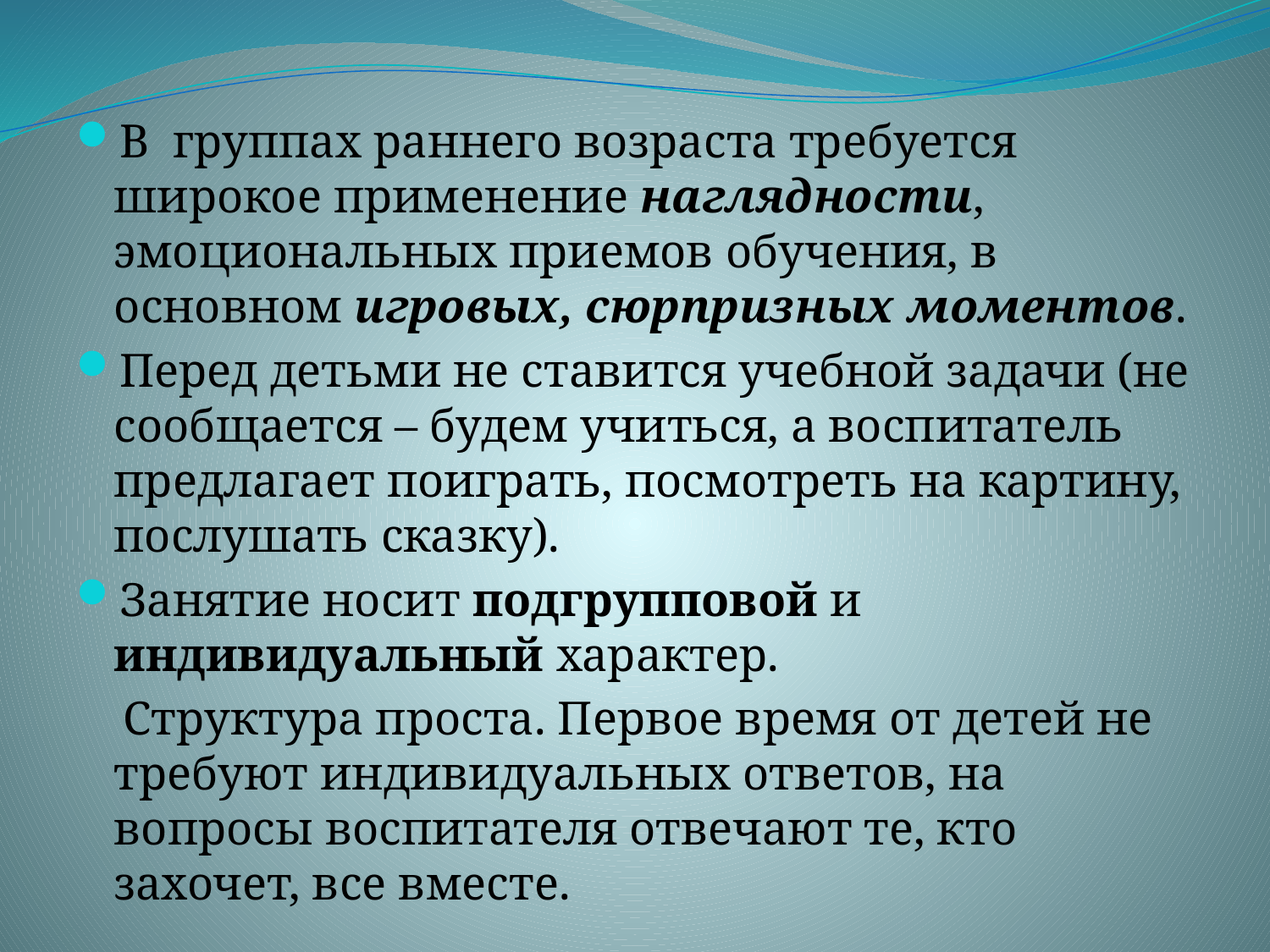

#
В  группах раннего возраста требуется широкое применение наглядности, эмоциональных приемов обучения, в основном игровых, сюрпризных моментов.
Перед детьми не ставится учебной задачи (не сообщается – будем учиться, а воспитатель предлагает поиграть, посмотреть на картину, послушать сказку).
Занятие носит подгрупповой и индивидуальный характер.
    Структура проста. Первое время от детей не требуют индивидуальных ответов, на вопросы воспитателя отвечают те, кто захочет, все вместе.